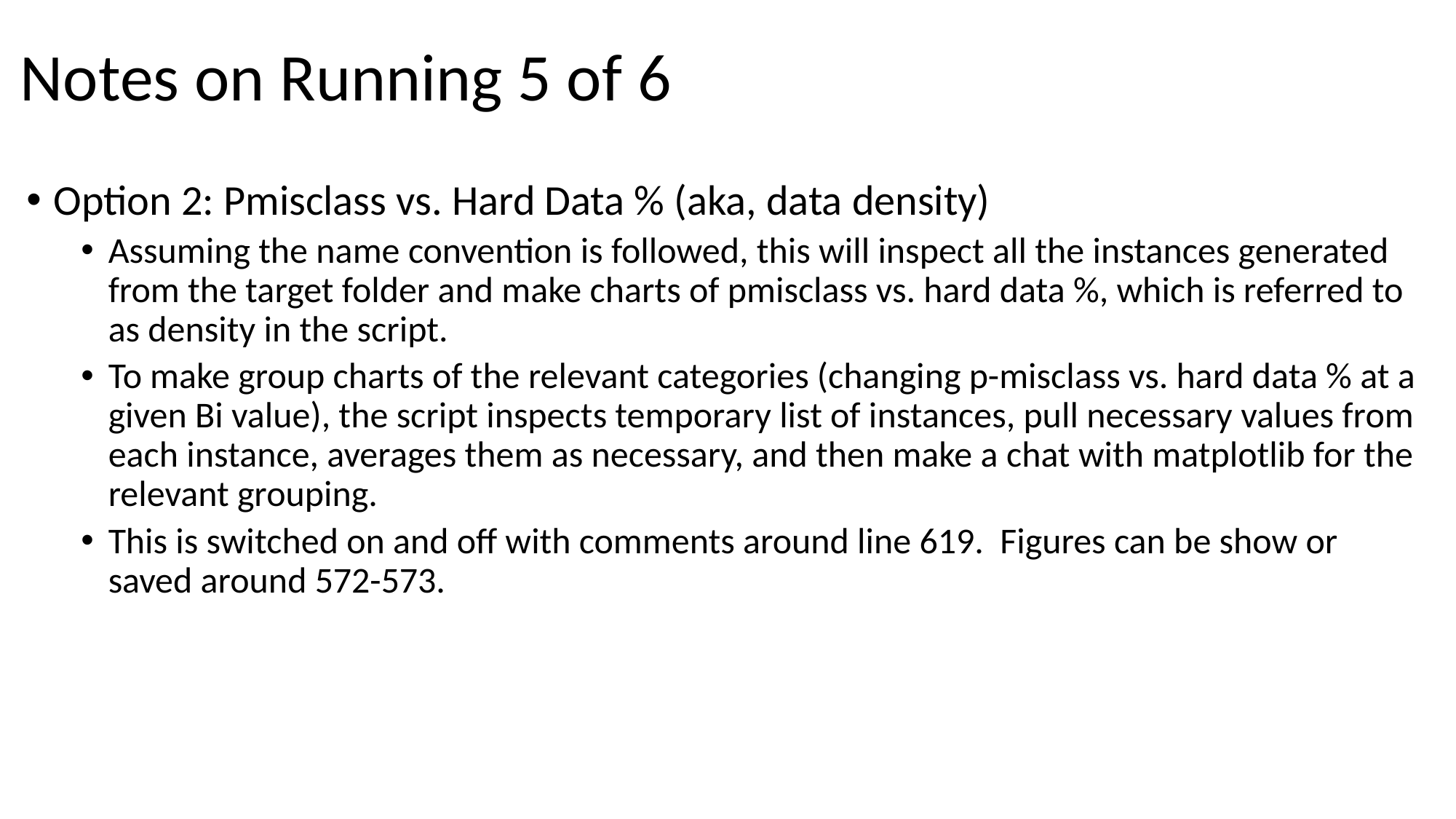

# Notes on Running 5 of 6
Option 2: Pmisclass vs. Hard Data % (aka, data density)
Assuming the name convention is followed, this will inspect all the instances generated from the target folder and make charts of pmisclass vs. hard data %, which is referred to as density in the script.
To make group charts of the relevant categories (changing p-misclass vs. hard data % at a given Bi value), the script inspects temporary list of instances, pull necessary values from each instance, averages them as necessary, and then make a chat with matplotlib for the relevant grouping.
This is switched on and off with comments around line 619.  Figures can be show or saved around 572-573.